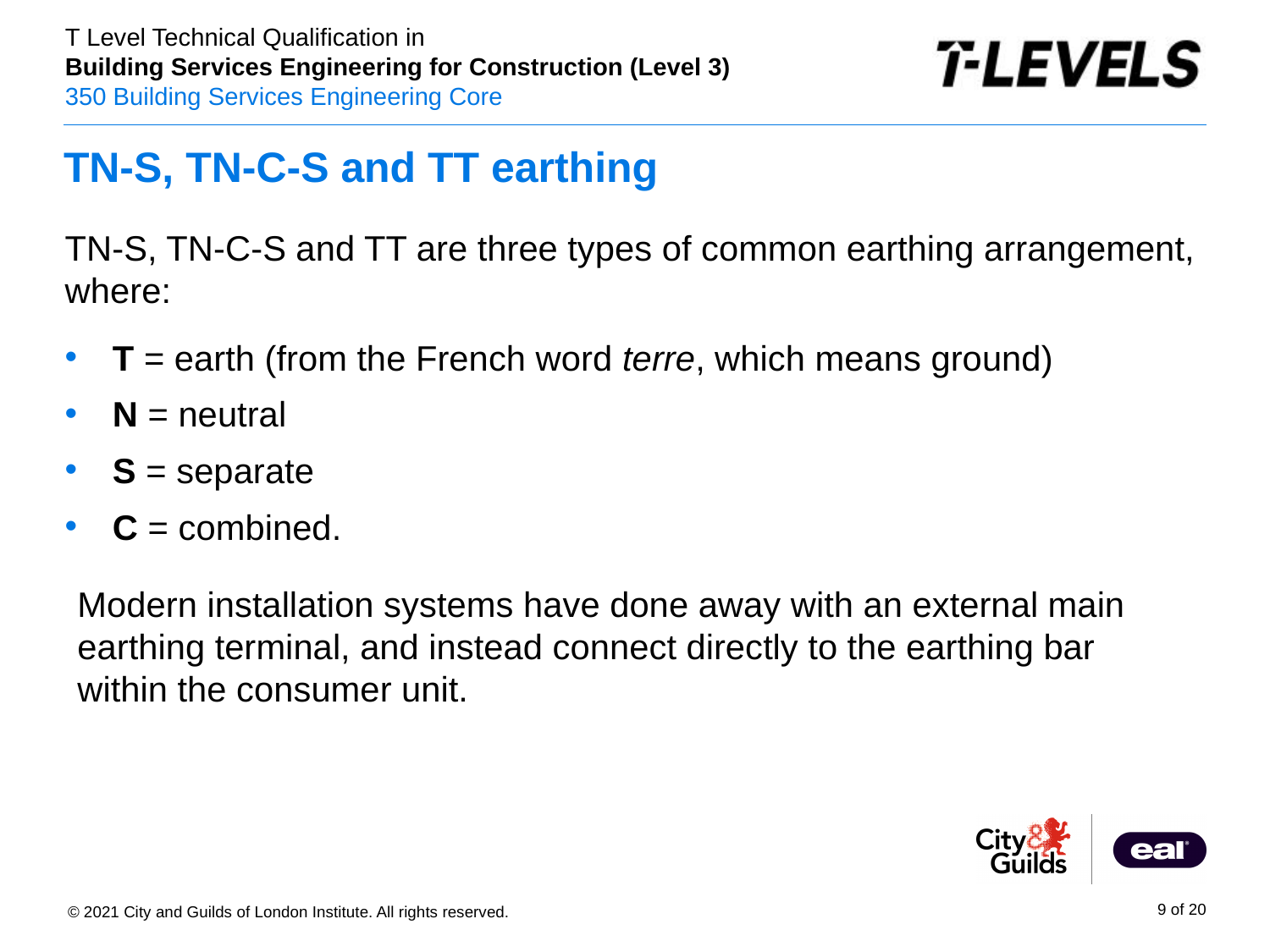

# TN-S, TN-C-S and TT earthing
TN-S, TN-C-S and TT are three types of common earthing arrangement, where:
T = earth (from the French word terre, which means ground)
N = neutral
S = separate
C = combined.
Modern installation systems have done away with an external main earthing terminal, and instead connect directly to the earthing bar
within the consumer unit.